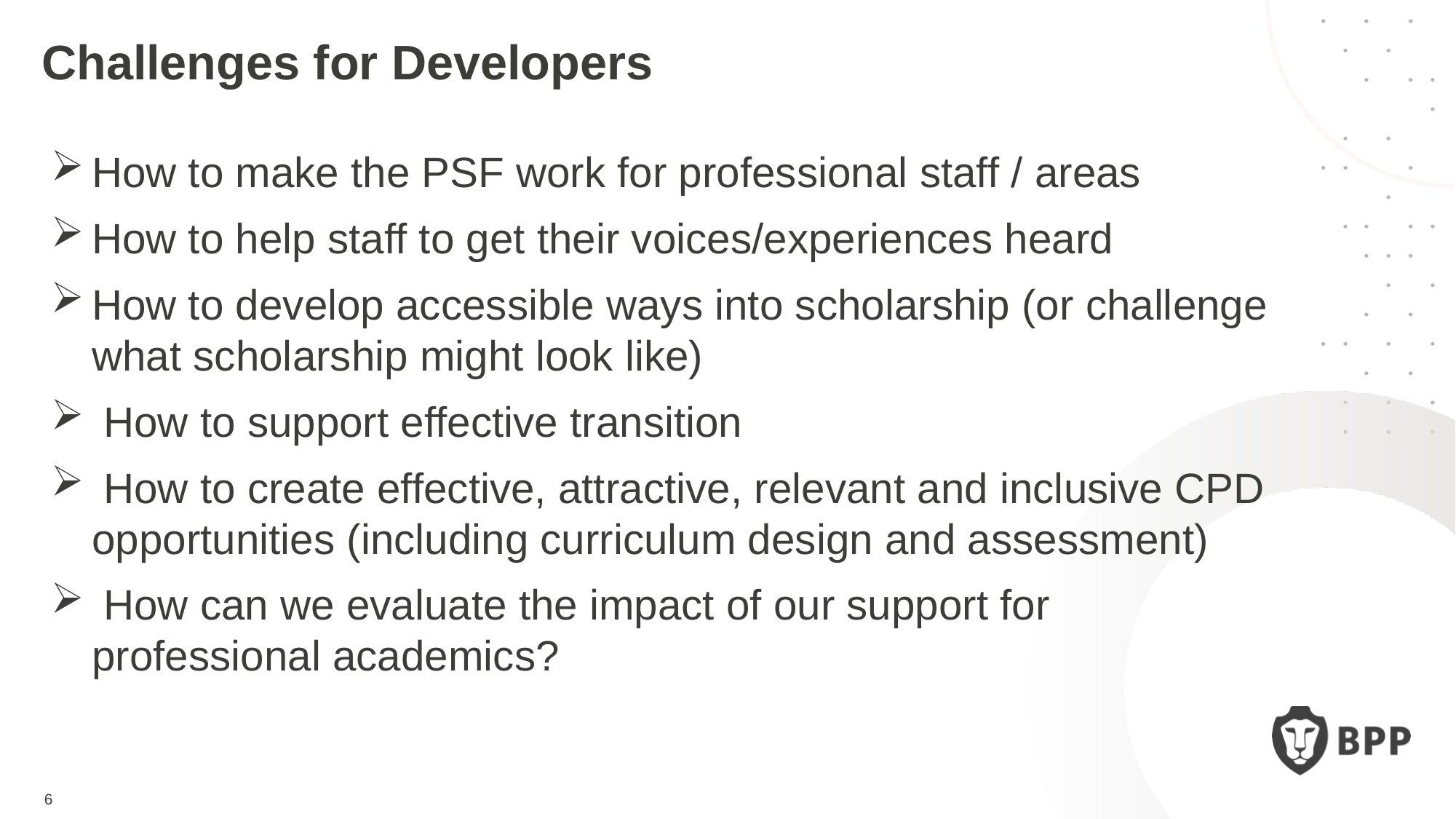

Challenges for Developers
How to make the PSF work for professional staff / areas
How to help staff to get their voices/experiences heard
How to develop accessible ways into scholarship (or challenge what scholarship might look like)
 How to support effective transition
 How to create effective, attractive, relevant and inclusive CPD opportunities (including curriculum design and assessment)
 How can we evaluate the impact of our support for professional academics?
6